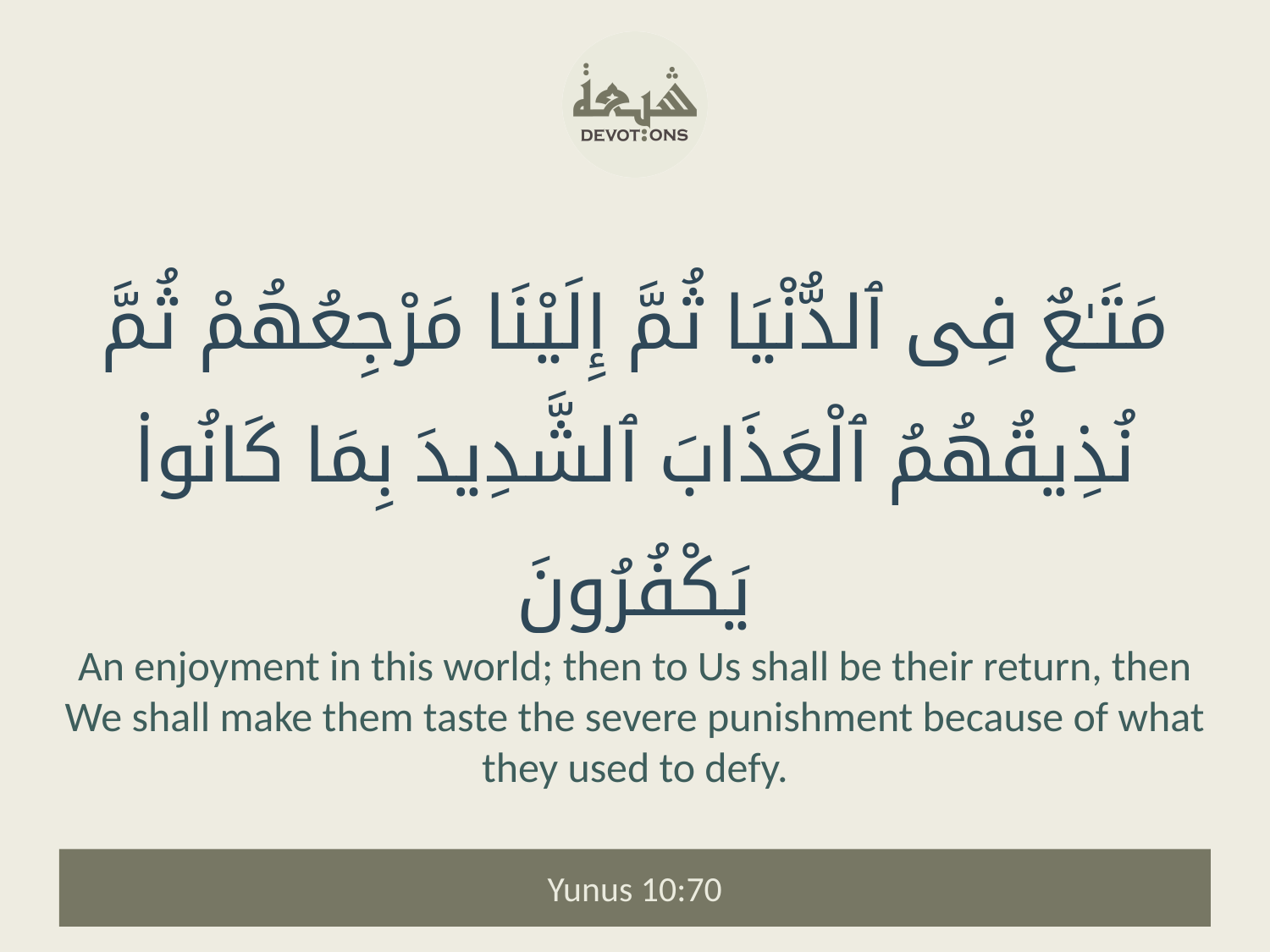

مَتَـٰعٌ فِى ٱلدُّنْيَا ثُمَّ إِلَيْنَا مَرْجِعُهُمْ ثُمَّ نُذِيقُهُمُ ٱلْعَذَابَ ٱلشَّدِيدَ بِمَا كَانُوا۟ يَكْفُرُونَ
An enjoyment in this world; then to Us shall be their return, then We shall make them taste the severe punishment because of what they used to defy.
Yunus 10:70